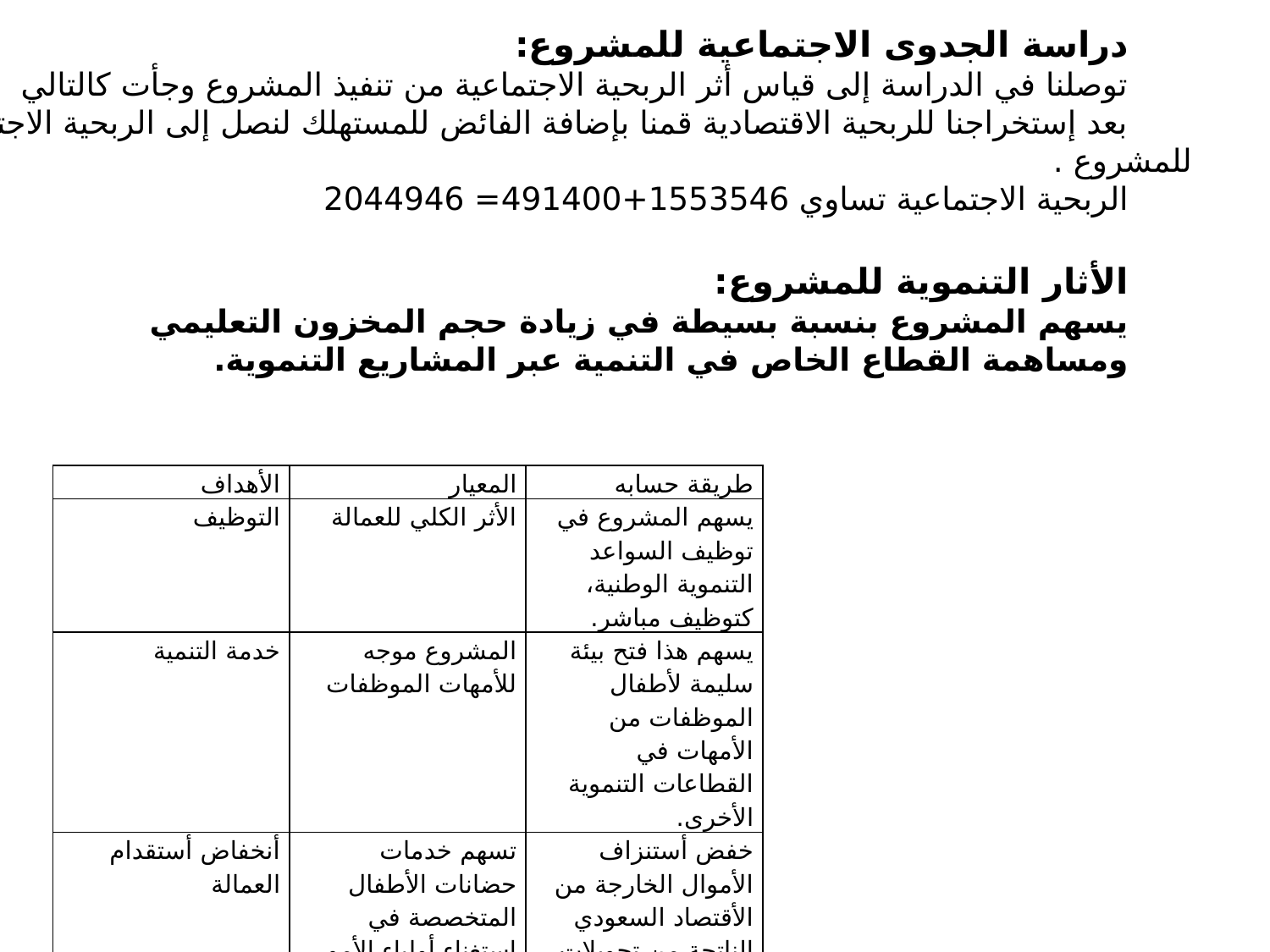

دراسة الجدوى الاجتماعية للمشروع:
توصلنا في الدراسة إلى قياس أثر الربحية الاجتماعية من تنفيذ المشروع وجأت كالتالي
بعد إستخراجنا للربحية الاقتصادية قمنا بإضافة الفائض للمستهلك لنصل إلى الربحية الاجتماعية للمشروع .
الربحية الاجتماعية تساوي 1553546+491400= 2044946

الأثار التنموية للمشروع:
يسهم المشروع بنسبة بسيطة في زيادة حجم المخزون التعليمي
ومساهمة القطاع الخاص في التنمية عبر المشاريع التنموية.

#

| الأهداف | المعيار | طريقة حسابه |
| --- | --- | --- |
| التوظيف | الأثر الكلي للعمالة | يسهم المشروع في توظيف السواعد التنموية الوطنية، كتوظيف مباشر. |
| خدمة التنمية | المشروع موجه للأمهات الموظفات | يسهم هذا فتح بيئة سليمة لأطفال الموظفات من الأمهات في القطاعات التنموية الأخرى. |
| أنخفاض أستقدام العمالة | تسهم خدمات حضانات الأطفال المتخصصة في استغناء أولياء الأمور للعمالة في منازلهم | خفض أستنزاف الأموال الخارجة من الأقتصاد السعودي الناتجة من تحويلات العمالة للخارج |